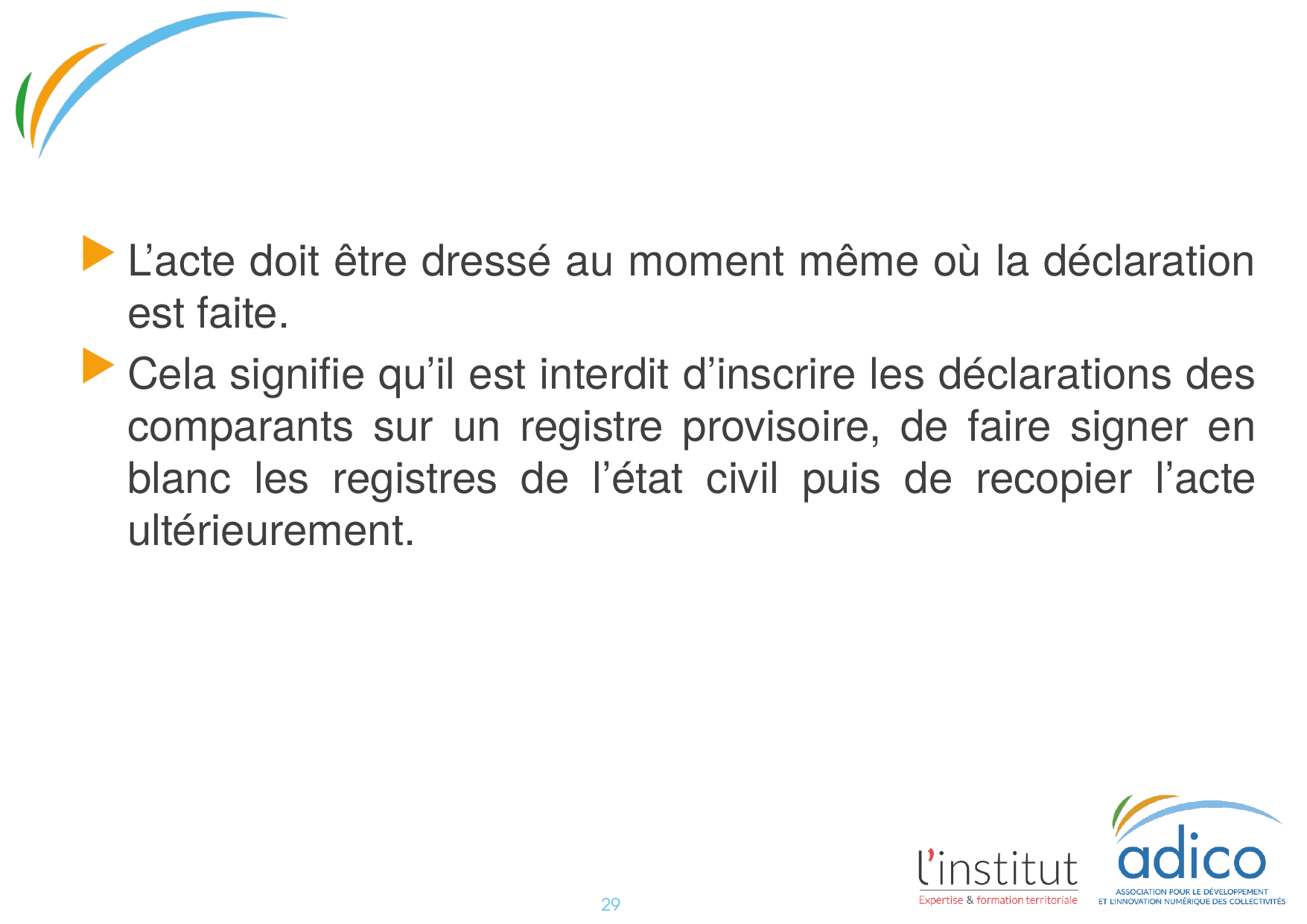

#

L’acte doit être dressé au moment même où la déclaration est faite.
Cela signifie qu’il est interdit d’inscrire les déclarations des comparants sur un registre provisoire, de faire signer en blanc les registres de l’état civil puis de recopier l’acte ultérieurement.